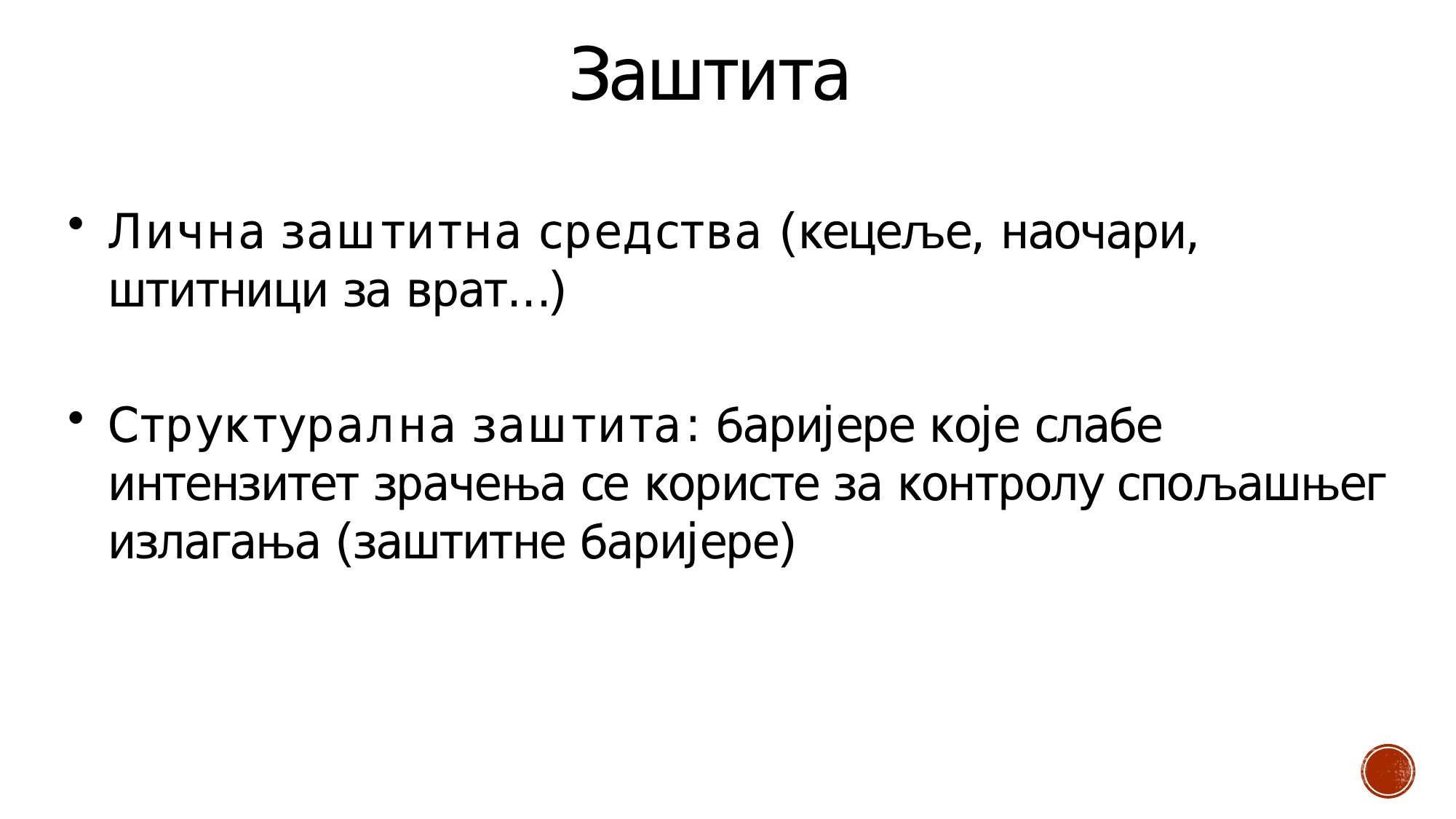

Заштита
Лична заштитна средства (кецеље, наочари, штитници за врат...)

Структурална заштита: баријере које слабе интензитет зрачења се користе за контролу спољашњег излагања (заштитне баријере)